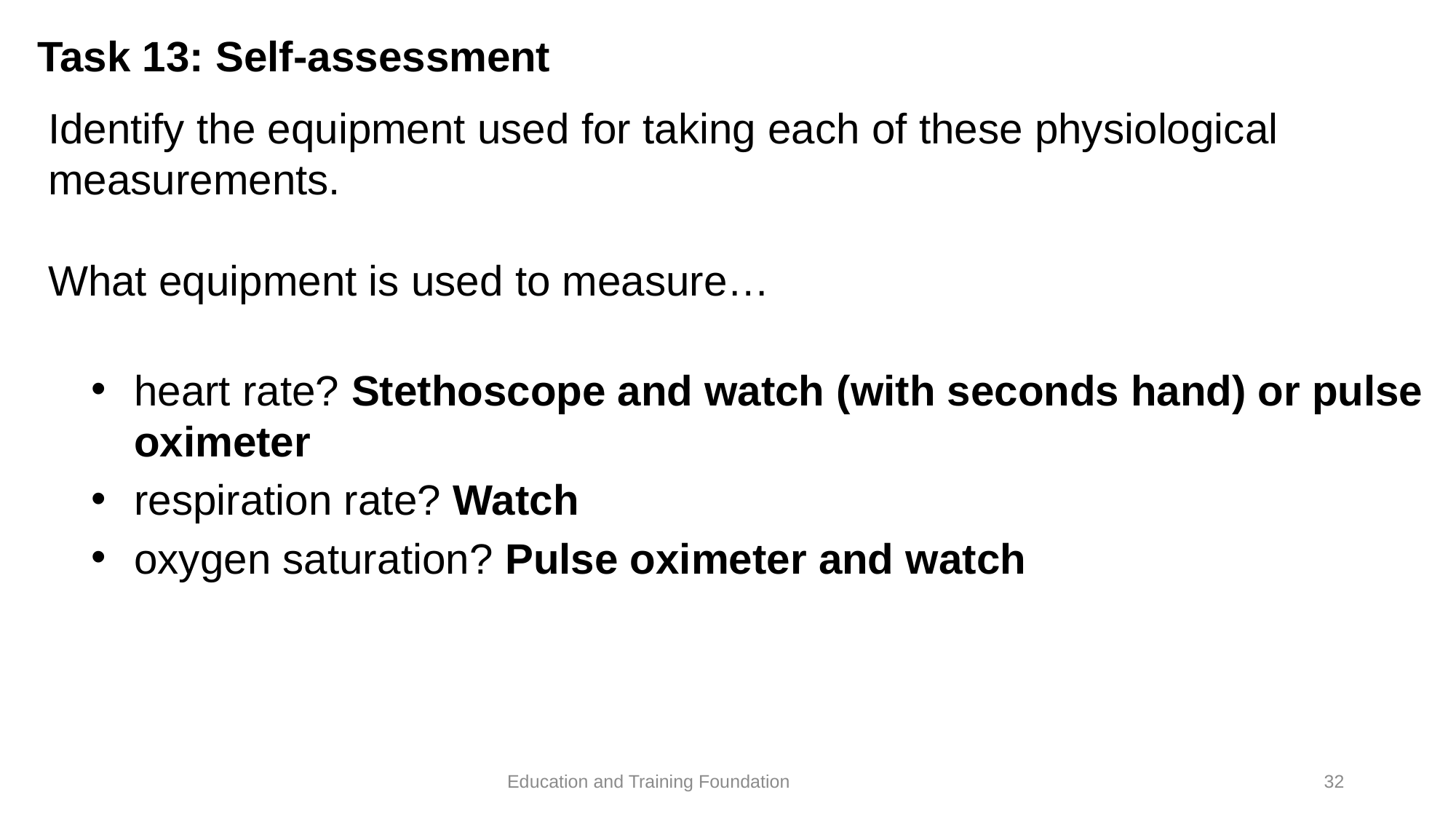

# Task 13: Self-assessment
Identify the equipment used for taking each of these physiological measurements.

What equipment is used to measure…

heart rate? Stethoscope and watch (with seconds hand) or pulse oximeter
respiration rate? Watch
oxygen saturation? Pulse oximeter and watch

32
Education and Training Foundation